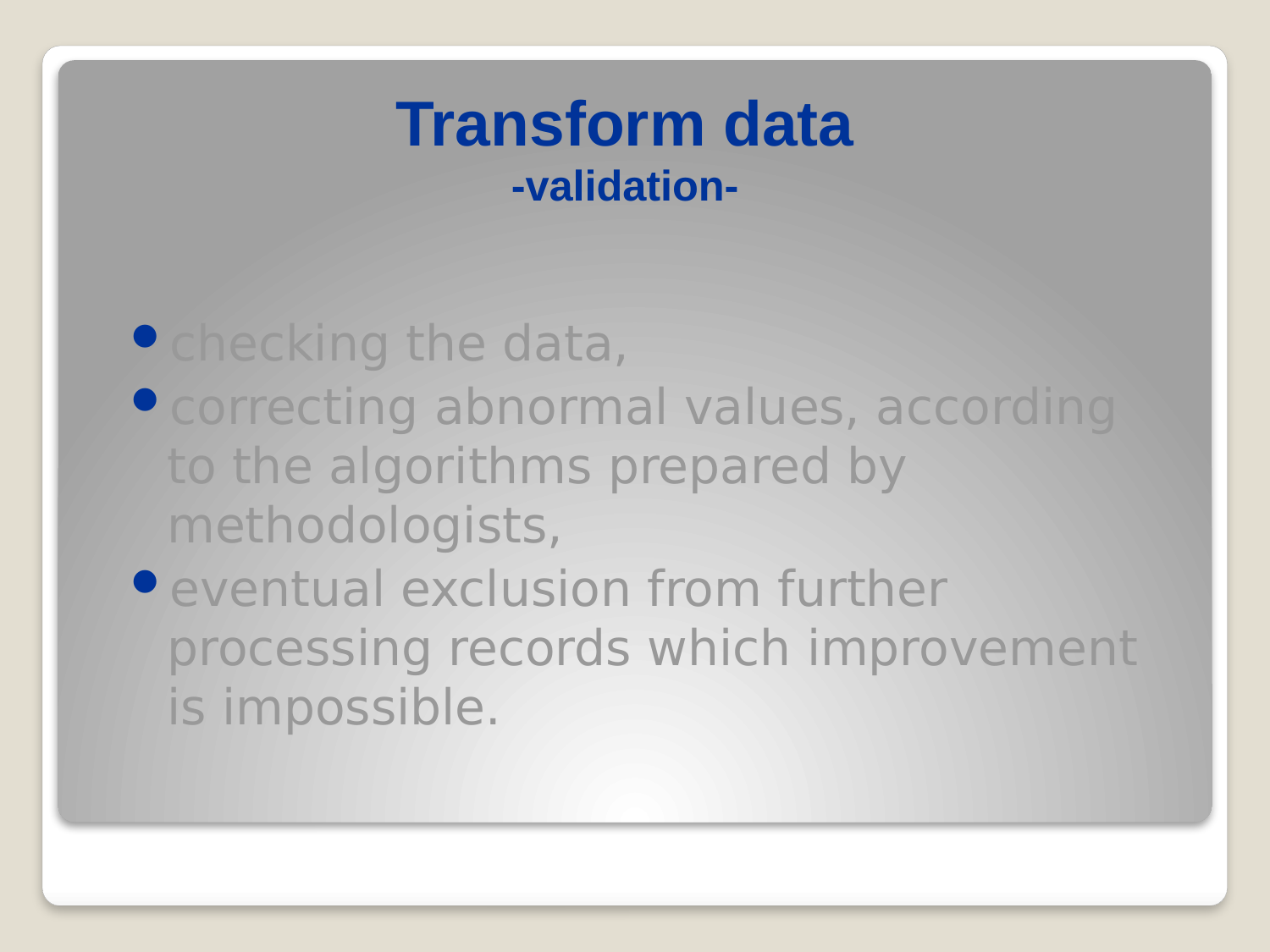

# Transform data -validation-

checking the data,
correcting abnormal values, according to the algorithms prepared by methodologists,
eventual exclusion from further processing records which improvement is impossible.